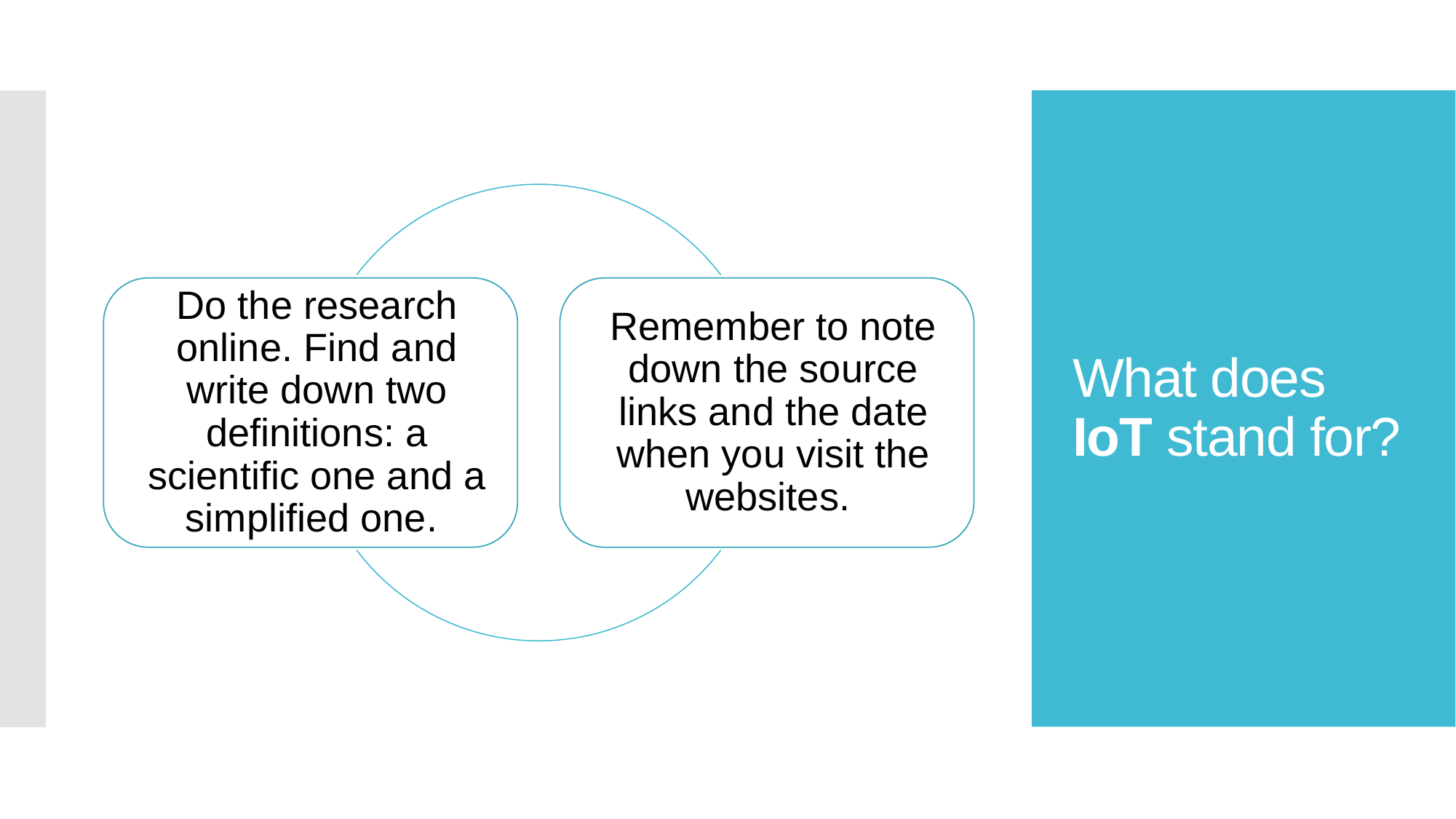

Do the research online. Find and write down two definitions: a scientific one and a simplified one.
Remember to note down the source links and the date when you visit the websites.
# What does  IoT stand for?